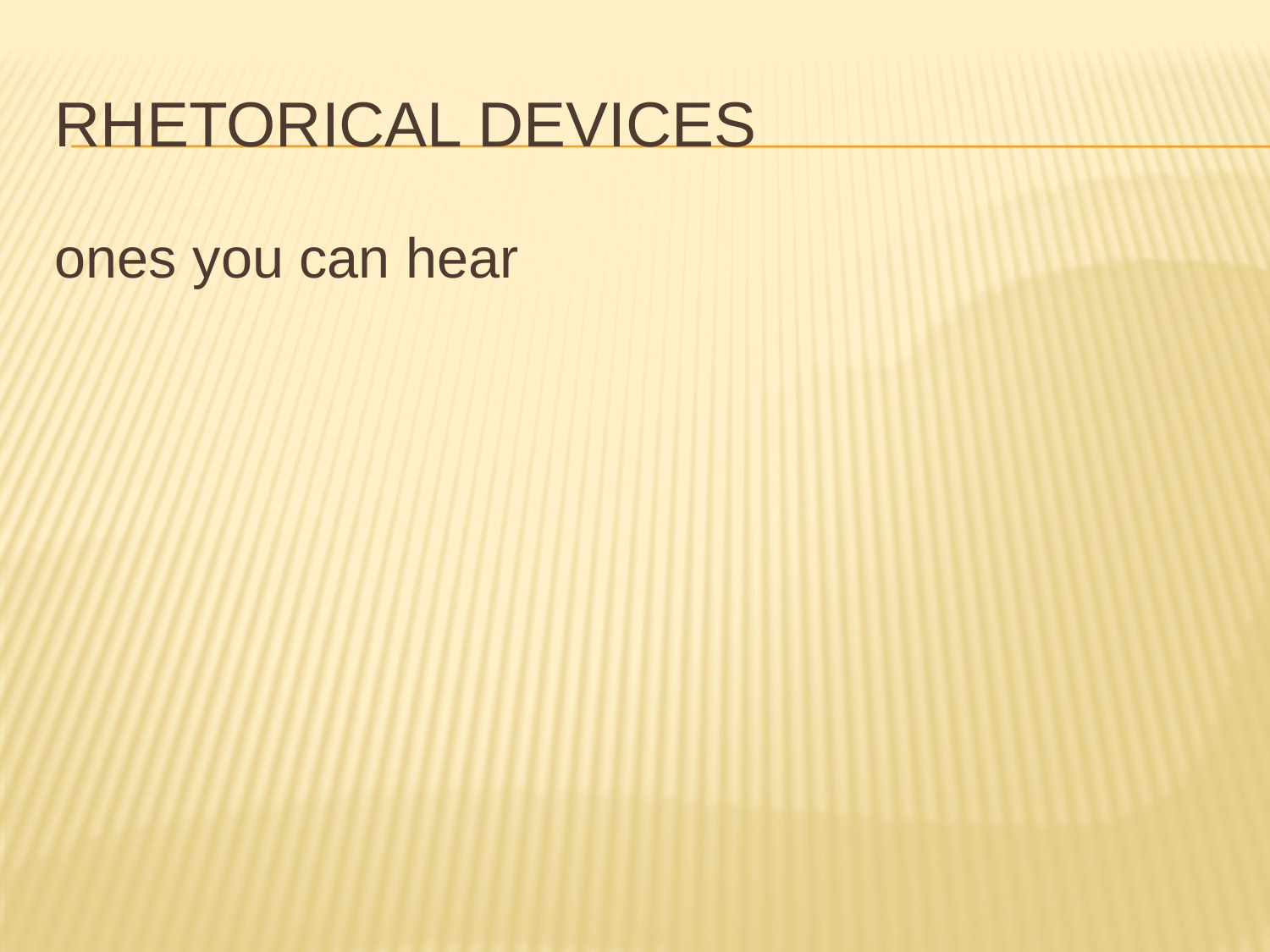

# Rhetorical devices
ones you can hear